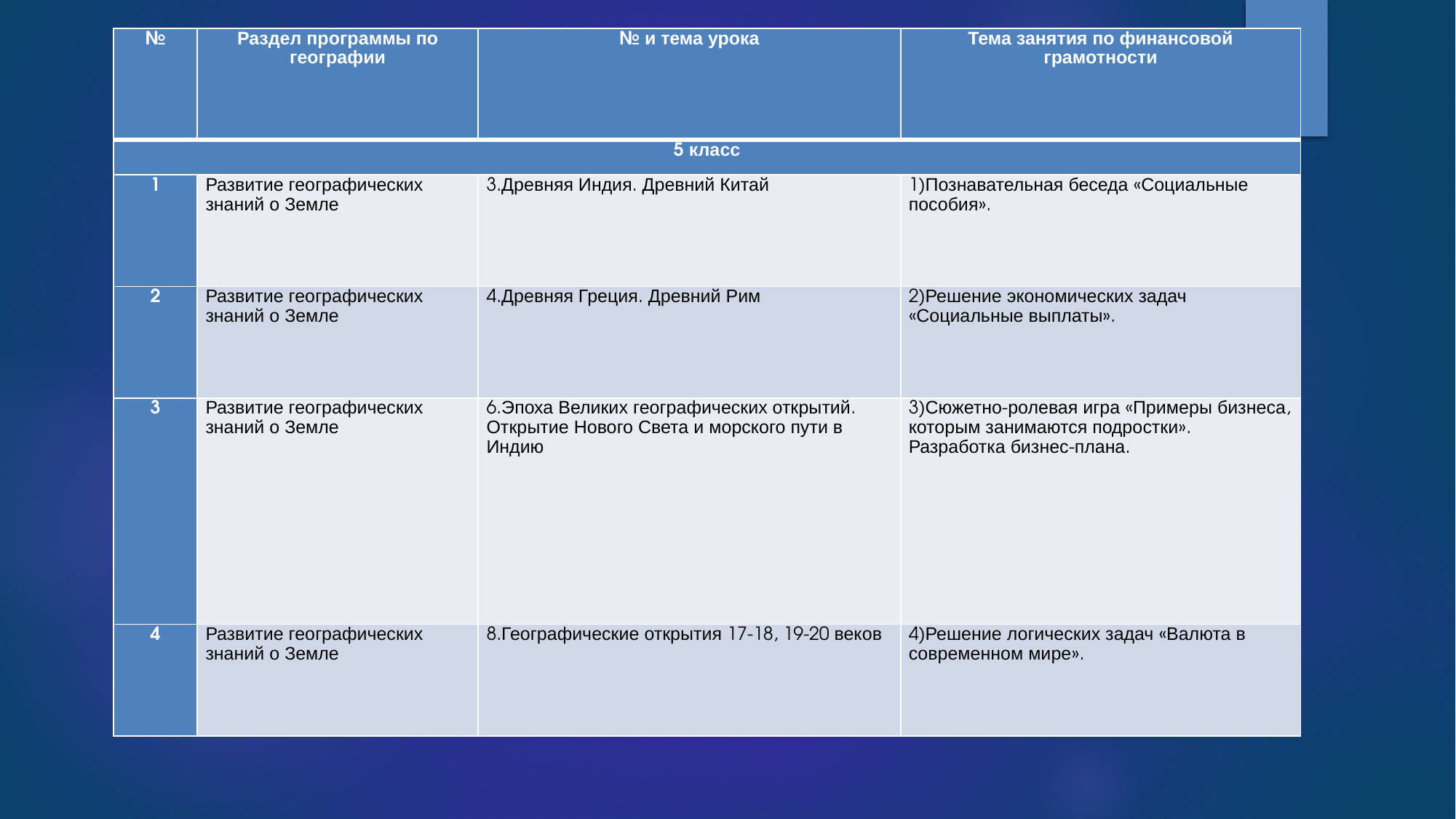

#
| № | Раздел программы по географии | № и тема урока | Тема занятия по финансовой грамотности |
| --- | --- | --- | --- |
| 5 класс |  |  |  |
| 1 | Развитие географических знаний о Земле | 3.Древняя Индия. Древний Китай | 1)Познавательная беседа «Социальные пособия». |
| 2 | Развитие географических знаний о Земле | 4.Древняя Греция. Древний Рим | 2)Решение экономических задач «Социальные выплаты». |
| 3 | Развитие географических знаний о Земле | 6.Эпоха Великих географических открытий. Открытие Нового Света и морского пути в Индию | 3)Сюжетно-ролевая игра «Примеры бизнеса, которым занимаются подростки». Разработка бизнес-плана. |
| 4 | Развитие географических знаний о Земле | 8.Географические открытия 17-18, 19-20 веков | 4)Решение логических задач «Валюта в современном мире». |